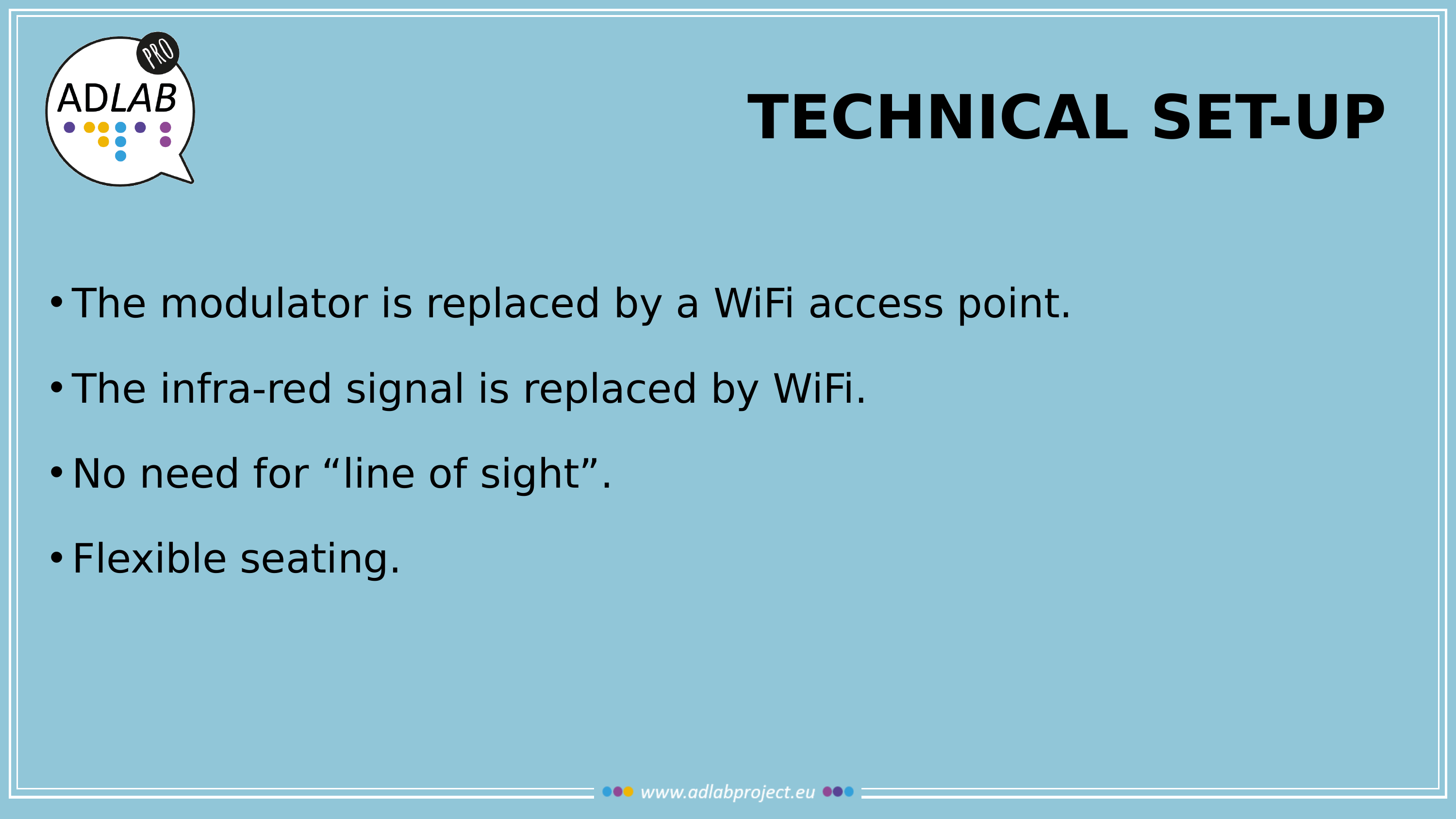

# Technical set-up
The modulator is replaced by a WiFi access point.
The infra-red signal is replaced by WiFi.
No need for “line of sight”.
Flexible seating.